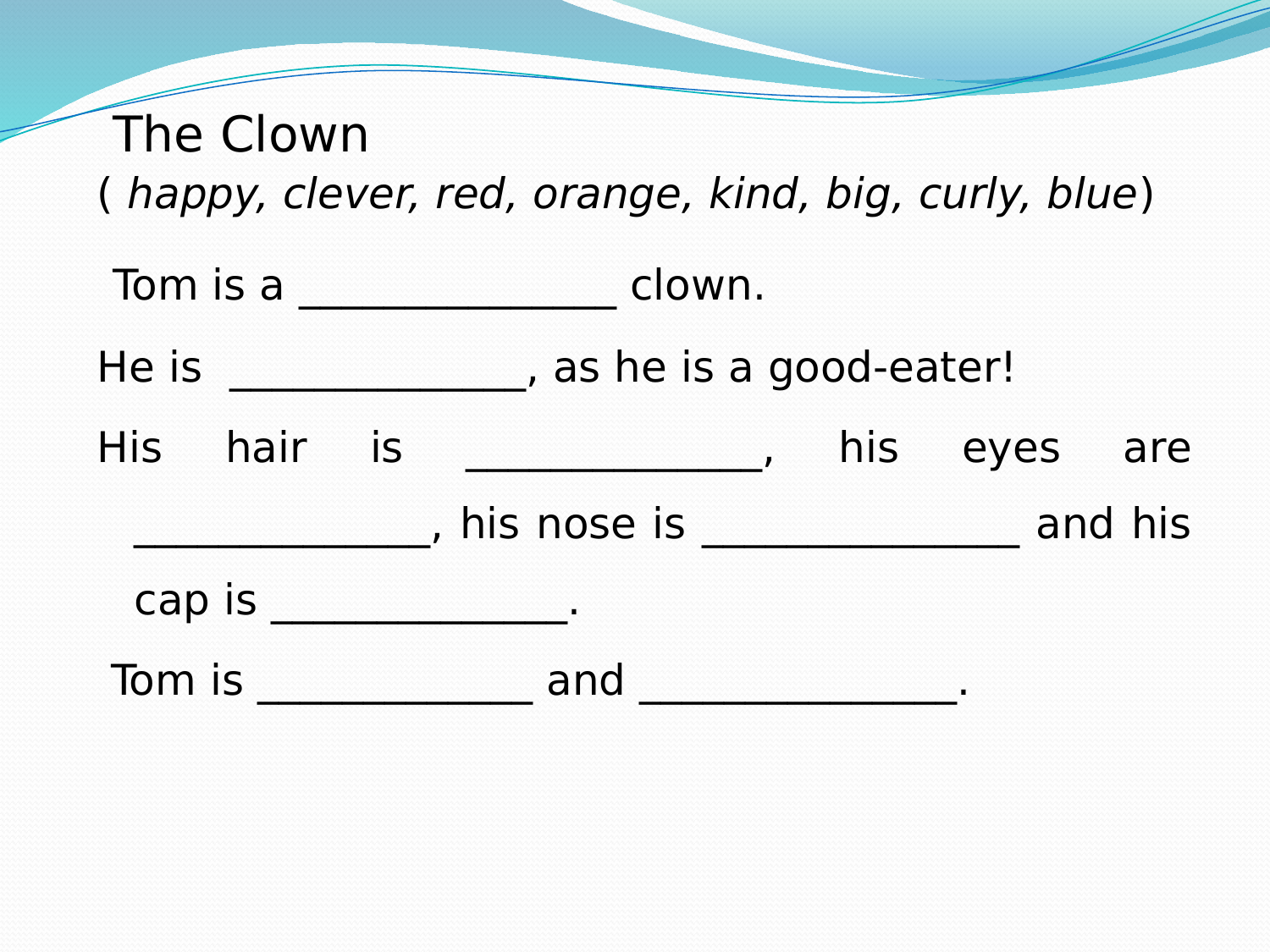

The Clown
( happy, clever, red, orange, kind, big, curly, blue)
 Tom is a _______________ clown.
He is  ______________, as he is a good-eater!
His hair is ______________, his eyes are ______________, his nose is _______________ and his cap is ______________.
 Tom is _____________ and _______________.